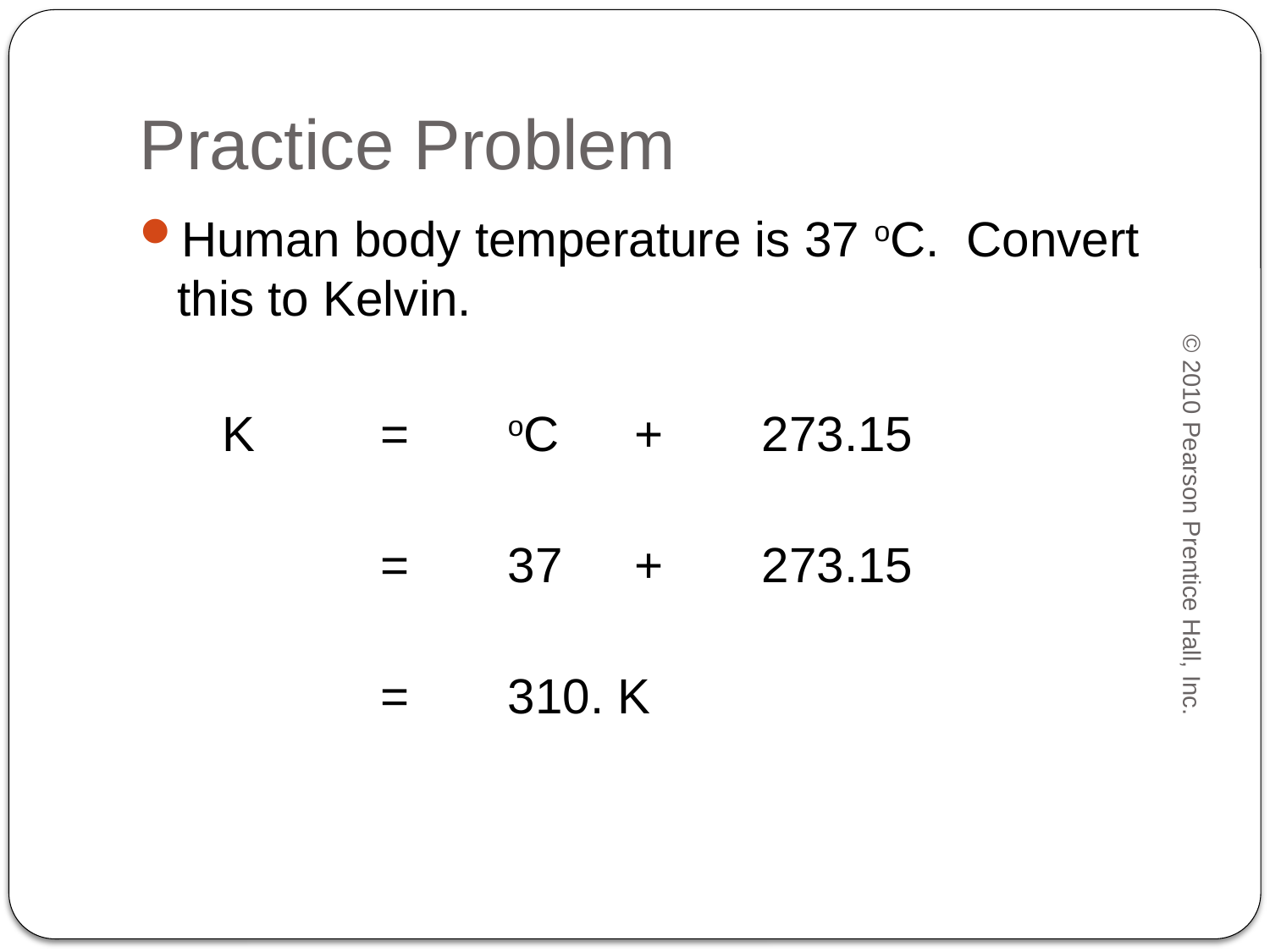

# Practice Problem
Human body temperature is 37 oC.  Convert this to Kelvin.

K 	=	oC 	+	273.15

		=	37	+	273.15

		=	310. K
© 2010 Pearson Prentice Hall, Inc.